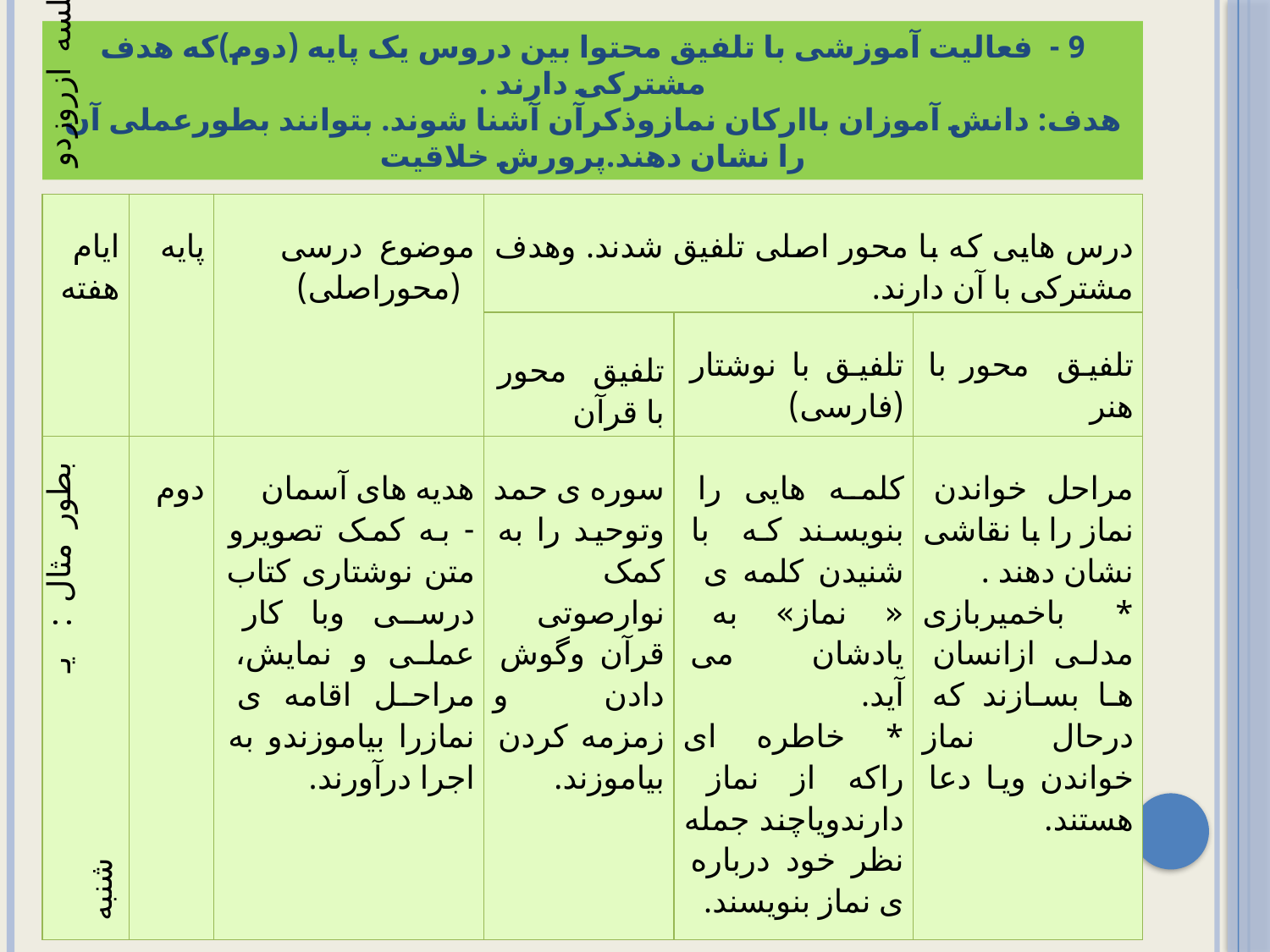

# 9 -  فعالیت آموزشی با تلفیق محتوا بین دروس یک پایه (دوم)که هدف مشترکی دارند . هدف: دانش آموزان باارکان نمازوذکرآن آشنا شوند. بتوانند بطورعملی آن را نشان دهند.پرورش خلاقیت
| ایام هفته | پایه | موضوع درسی (محوراصلی) | درس هایی که با محور اصلی تلفیق شدند. وهدف مشترکی با آن دارند. |  |  |
| --- | --- | --- | --- | --- | --- |
|  |  |  | تلفیق محور با قرآن | تلفیق با نوشتار (فارسی) | تلفیق محور با هنر |
| بطور مثال : یک جلسه ازروزدو شنبه | دوم | هدیه های آسمان - به کمک تصویرو متن نوشتاری کتاب درسی وبا کار عملی و نمایش، مراحل اقامه ی نمازرا بیاموزندو به اجرا درآورند. | سوره ی حمد وتوحید را به کمک نوارصوتی قرآن وگوش دادن و زمزمه کردن بیاموزند. | کلمه هایی را بنویسند که با شنیدن کلمه ی « نماز» به یادشان می آید. \* خاطره ای راکه از نماز دارندویاچند جمله نظر خود درباره ی نماز بنویسند. | مراحل خواندن نماز را با نقاشی نشان دهند . \* باخمیربازی مدلی ازانسان ها بسازند که درحال نماز خواندن ویا دعا هستند. |